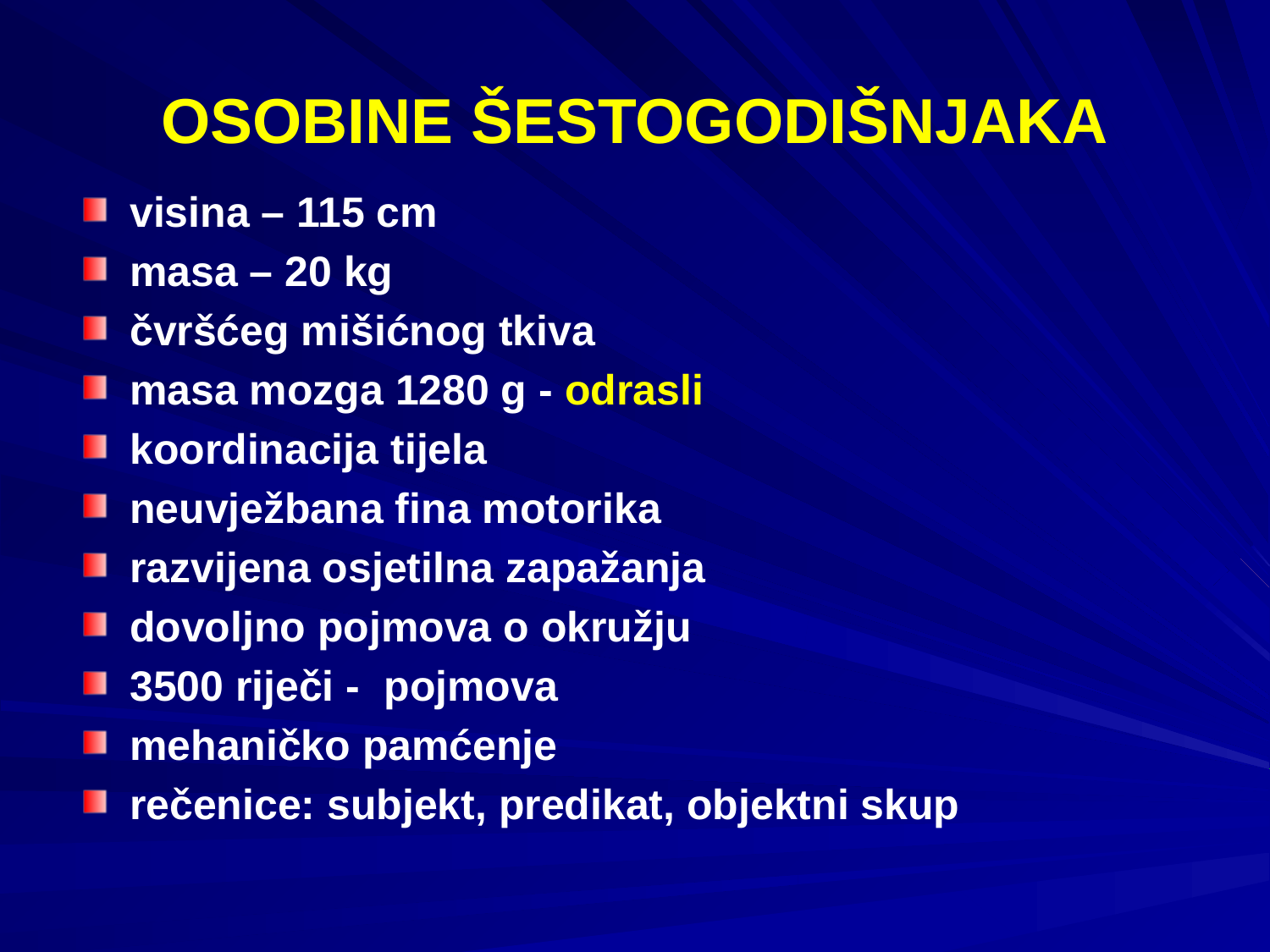

# OSOBINE ŠESTOGODIŠNJAKA
visina – 115 cm
masa – 20 kg
čvršćeg mišićnog tkiva
masa mozga 1280 g - odrasli
koordinacija tijela
neuvježbana fina motorika
razvijena osjetilna zapažanja
dovoljno pojmova o okružju
3500 riječi -  pojmova
mehaničko pamćenje
rečenice: subjekt, predikat, objektni skup